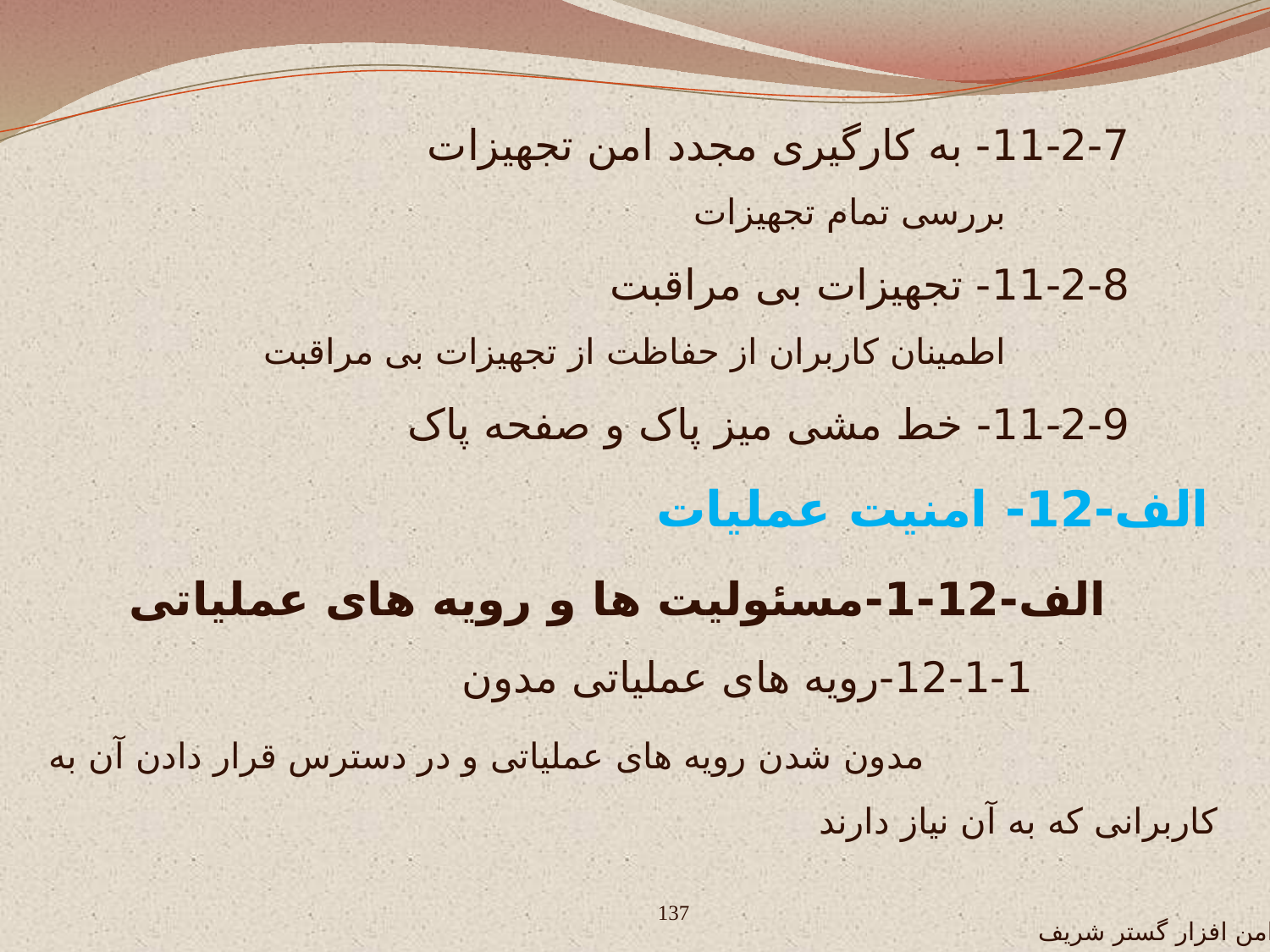

11-2-7- به کارگیری مجدد امن تجهیزات
           بررسی تمام تجهیزات
11-2-8- تجهیزات بی مراقبت
           اطمینان کاربران از حفاظت از تجهیزات بی مراقبت
11-2-9- خط مشی میز پاک و صفحه پاک
الف-12- امنیت عملیات
      الف-12-1-مسئولیت ها و رویه های عملیاتی
             12-1-1-رویه های عملیاتی مدون
                     مدون شدن رویه های عملیاتی و در دسترس قرار دادن آن به کاربرانی که به آن نیاز دارند